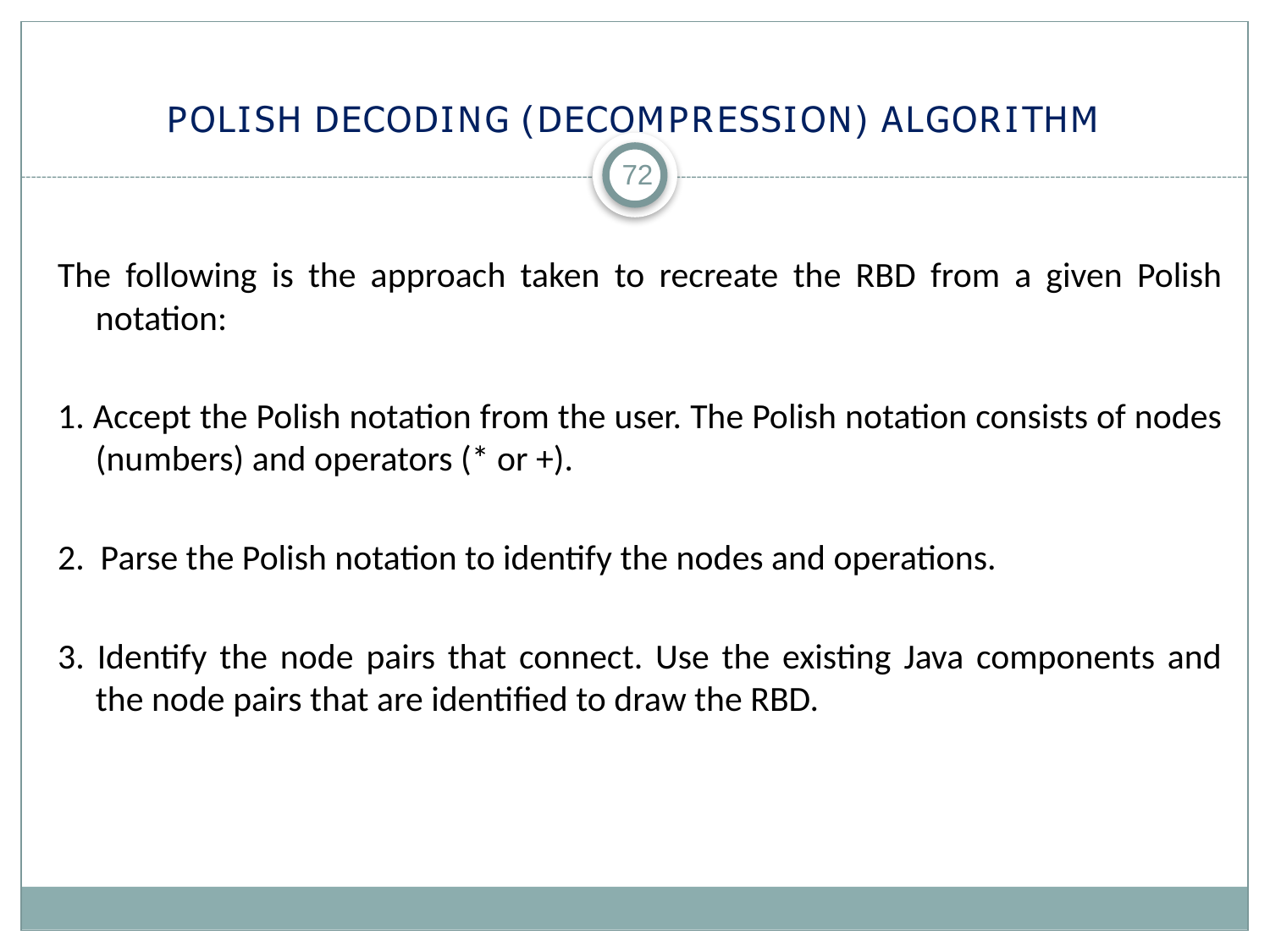

# POLISH DECODING (DECOMPRESSION) ALGORITHM
72
The following is the approach taken to recreate the RBD from a given Polish notation:

1. Accept the Polish notation from the user. The Polish notation consists of nodes (numbers) and operators (* or +).

2.  Parse the Polish notation to identify the nodes and operations.

3. Identify the node pairs that connect. Use the existing Java components and the node pairs that are identified to draw the RBD.